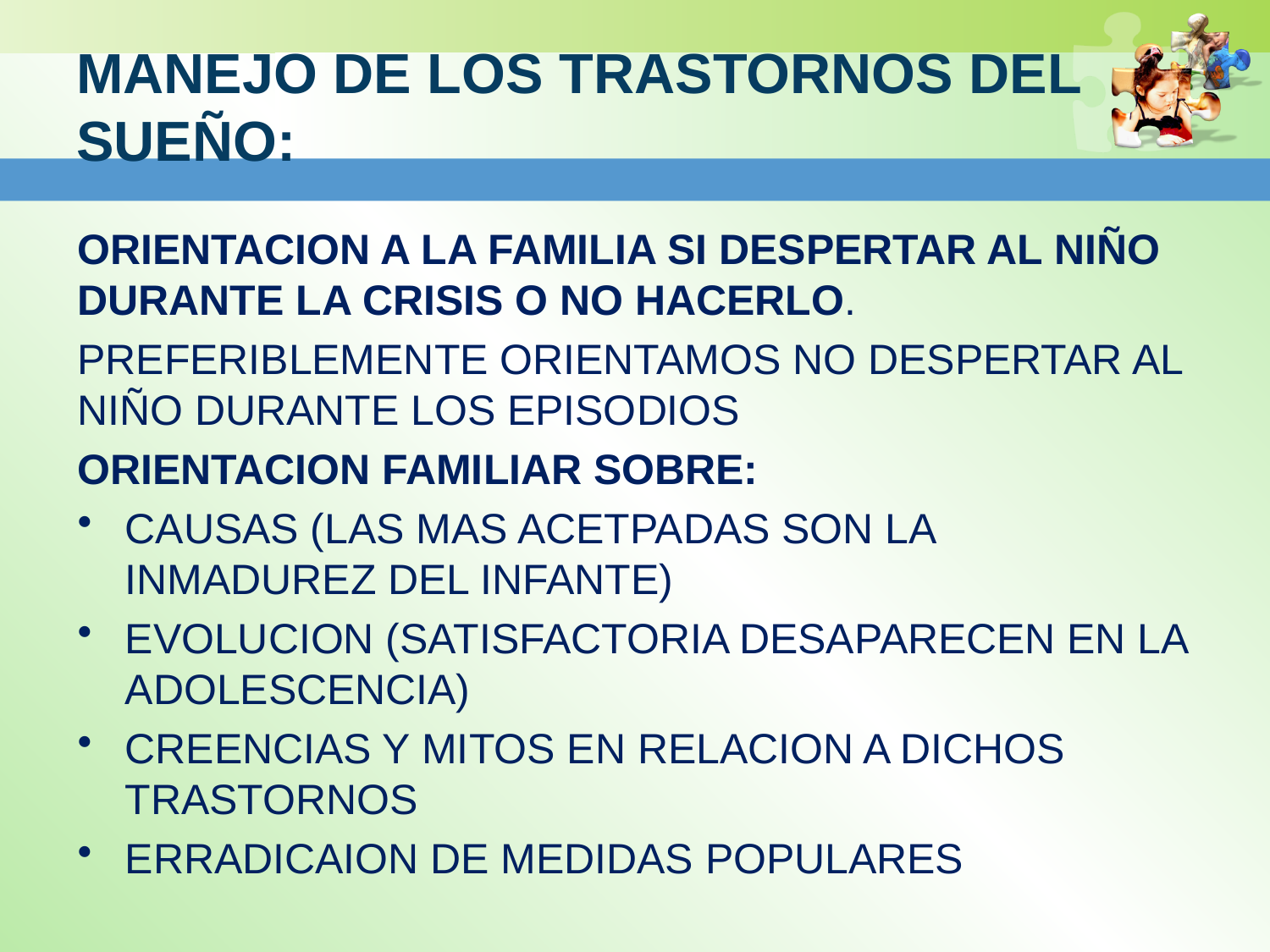

# MANEJO DE LOS TRASTORNOS DEL SUEÑO:
ORIENTACION A LA FAMILIA SI DESPERTAR AL NIÑO DURANTE LA CRISIS O NO HACERLO.
PREFERIBLEMENTE ORIENTAMOS NO DESPERTAR AL NIÑO DURANTE LOS EPISODIOS
ORIENTACION FAMILIAR SOBRE:
CAUSAS (LAS MAS ACETPADAS SON LA INMADUREZ DEL INFANTE)
EVOLUCION (SATISFACTORIA DESAPARECEN EN LA ADOLESCENCIA)
CREENCIAS Y MITOS EN RELACION A DICHOS TRASTORNOS
ERRADICAION DE MEDIDAS POPULARES